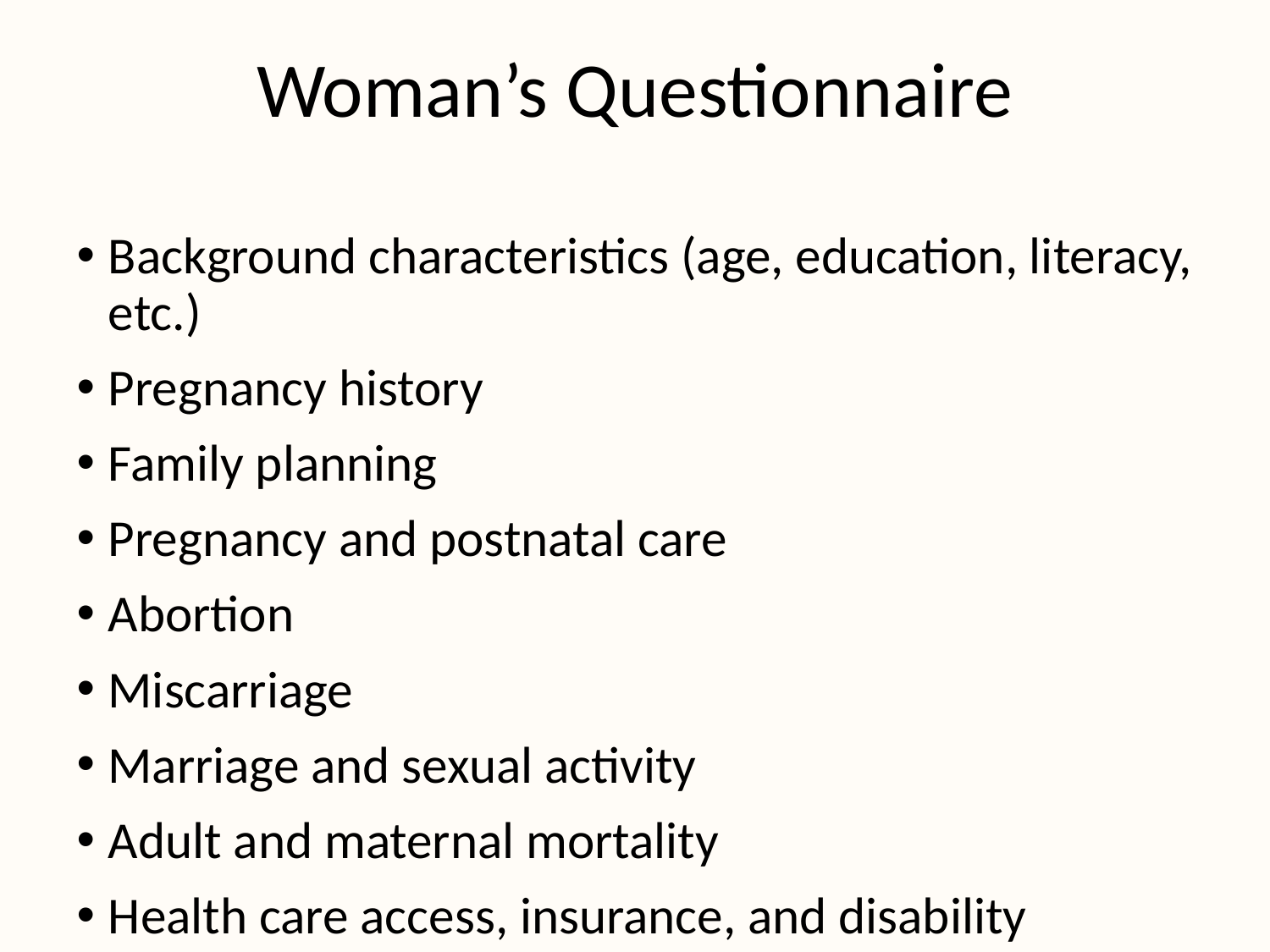

# Woman’s Questionnaire
Background characteristics (age, education, literacy, etc.)
Pregnancy history
Family planning
Pregnancy and postnatal care
Abortion
Miscarriage
Marriage and sexual activity
Adult and maternal mortality
Health care access, insurance, and disability